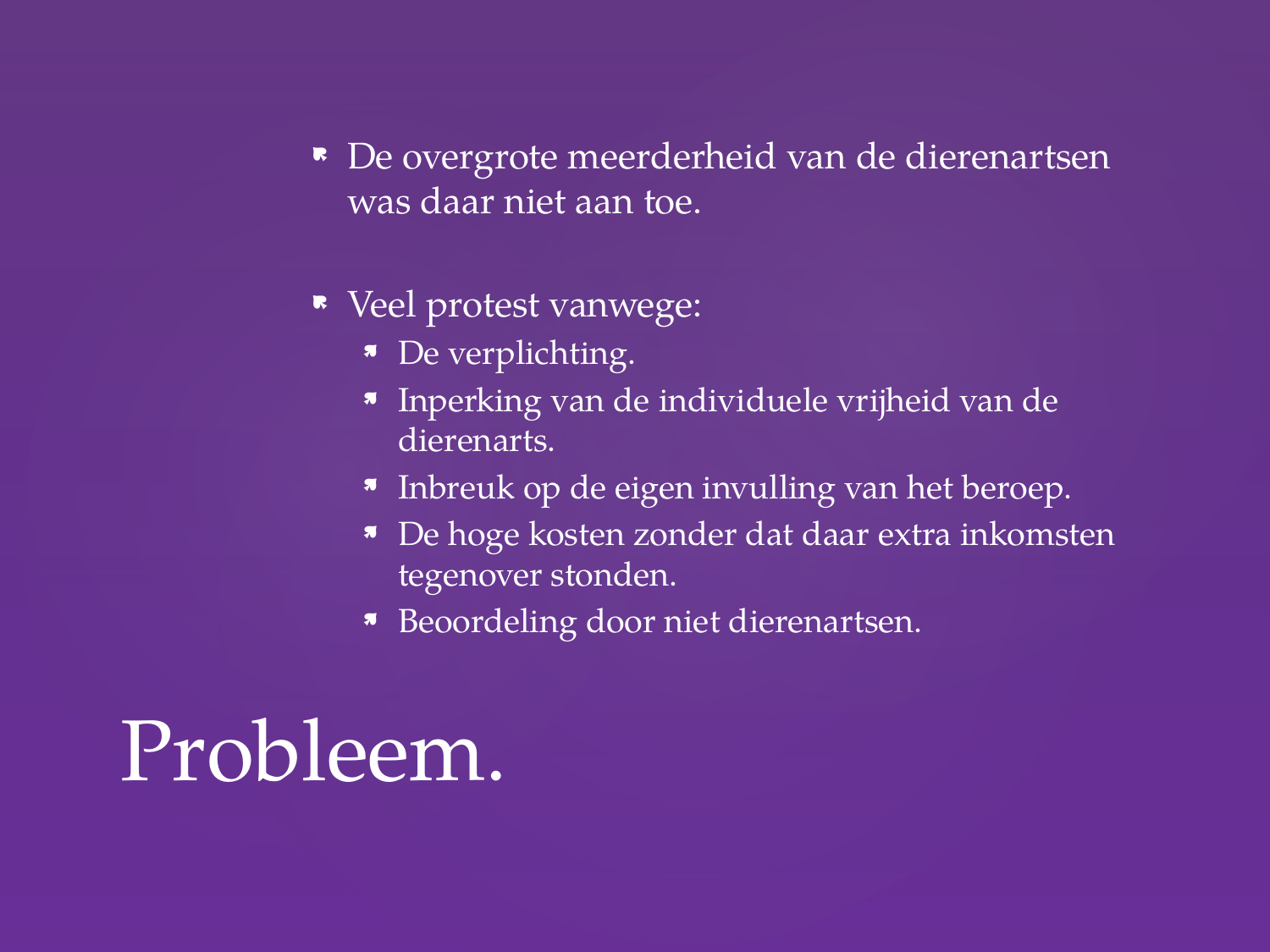

De overgrote meerderheid van de dierenartsen was daar niet aan toe.

Veel protest vanwege:
De verplichting.
Inperking van de individuele vrijheid van de dierenarts.
Inbreuk op de eigen invulling van het beroep.
De hoge kosten zonder dat daar extra inkomsten tegenover stonden.
Beoordeling door niet dierenartsen.
# Probleem.